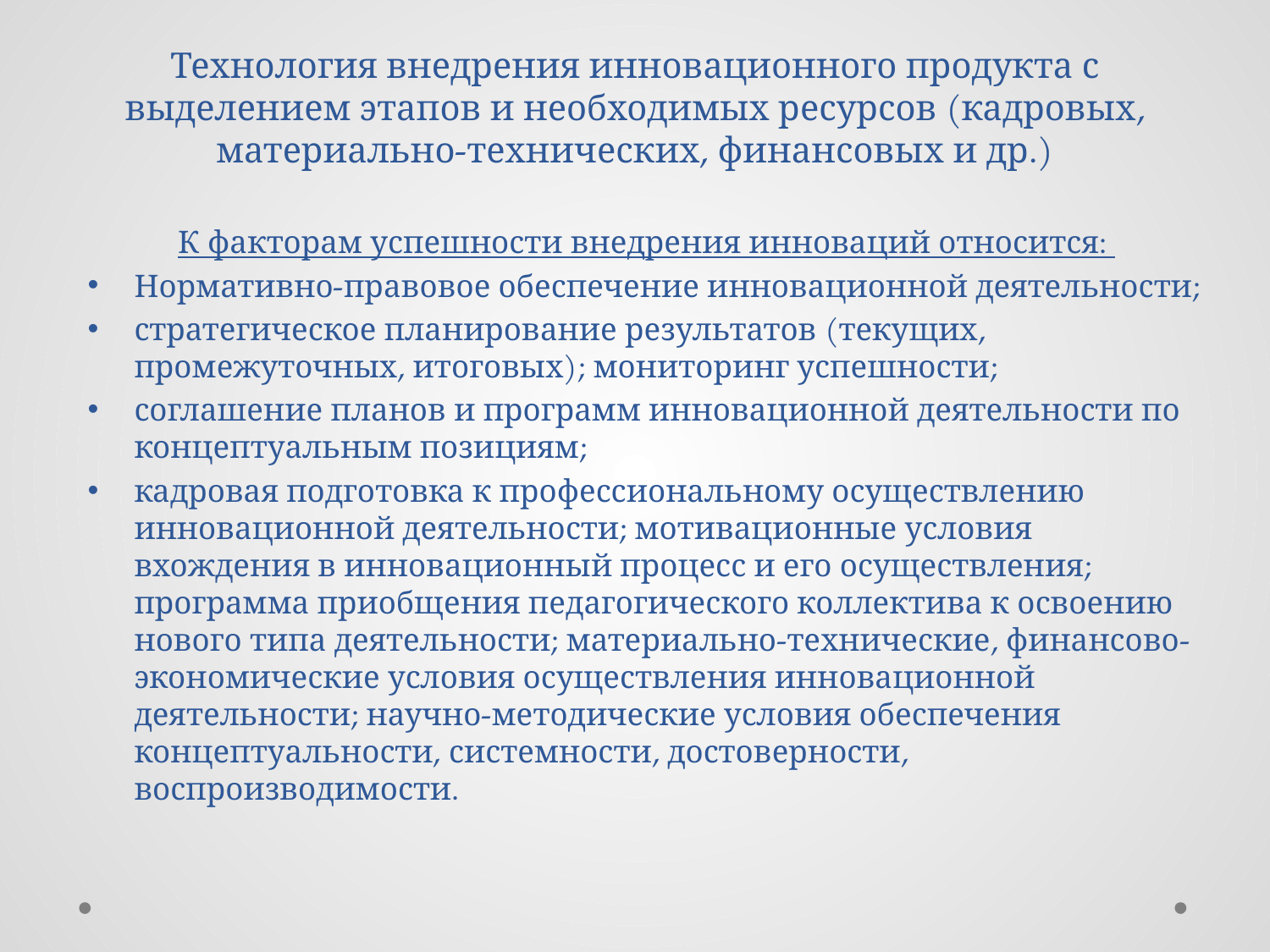

# Технология внедрения инновационного продукта с выделением этапов и необходимых ресурсов (кадровых, материально-технических, финансовых и др.)
К факторам успешности внедрения инноваций относится:
Нормативно-правовое обеспечение инновационной деятельности;
стратегическое планирование результатов (текущих, промежуточных, итоговых); мониторинг успешности;
соглашение планов и программ инновационной деятельности по концептуальным позициям;
кадровая подготовка к профессиональному осуществлению инновационной деятельности; мотивационные условия вхождения в инновационный процесс и его осуществления; программа приобщения педагогического коллектива к освоению нового типа деятельности; материально-технические, финансово-экономические условия осуществления инновационной деятельности; научно-методические условия обеспечения концептуальности, системности, достоверности, воспроизводимости.